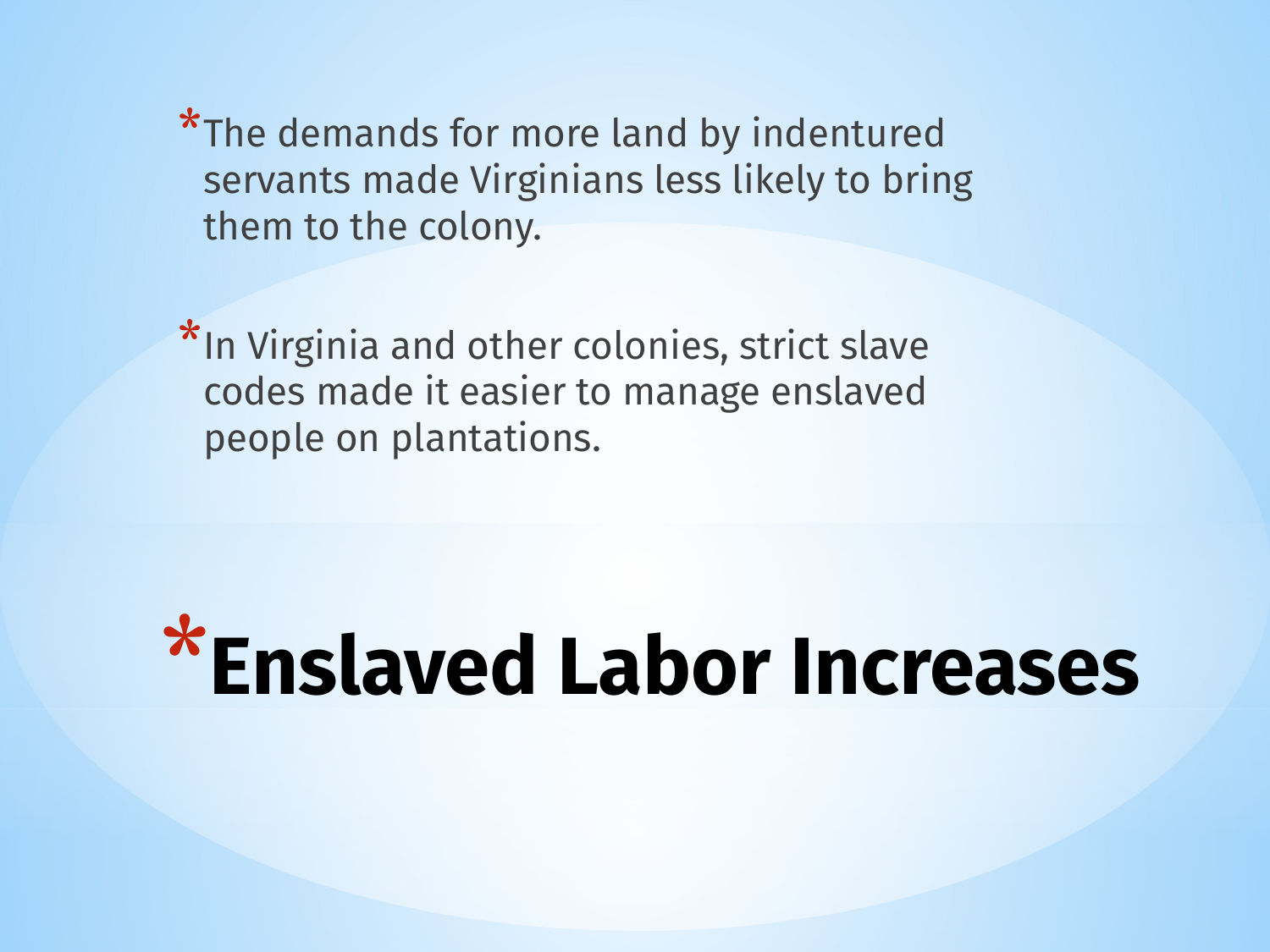

The demands for more land by indentured servants made Virginians less likely to bring them to the colony.

In Virginia and other colonies, strict slave codes made it easier to manage enslaved people on plantations.
# Enslaved Labor Increases